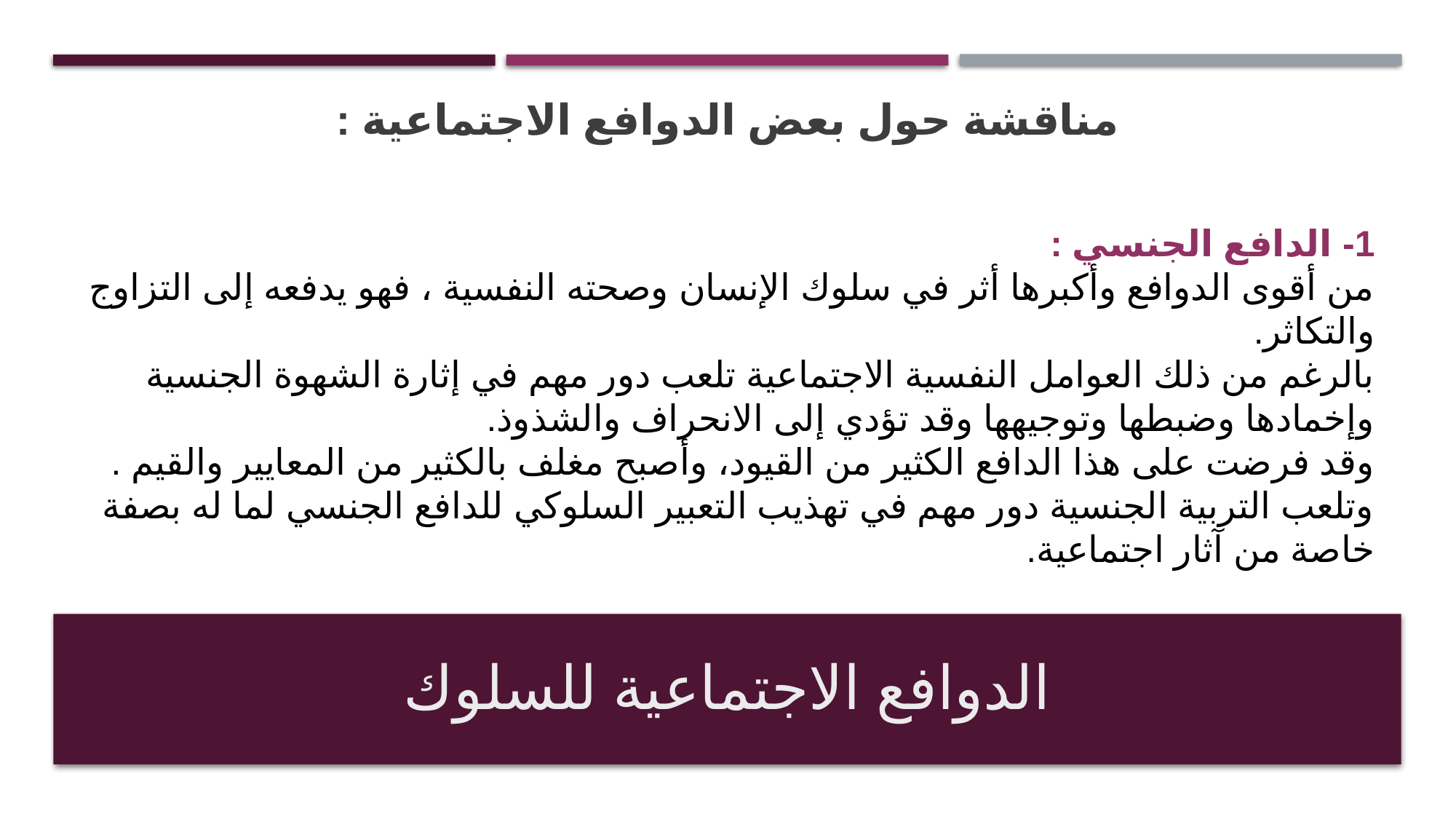

مناقشة حول بعض الدوافع الاجتماعية :

1- الدافع الجنسي :
من أقوى الدوافع وأكبرها أثر في سلوك الإنسان وصحته النفسية ، فهو يدفعه إلى التزاوج والتكاثر.
بالرغم من ذلك العوامل النفسية الاجتماعية تلعب دور مهم في إثارة الشهوة الجنسية وإخمادها وضبطها وتوجيهها وقد تؤدي إلى الانحراف والشذوذ.
وقد فرضت على هذا الدافع الكثير من القيود، وأصبح مغلف بالكثير من المعايير والقيم .
وتلعب التربية الجنسية دور مهم في تهذيب التعبير السلوكي للدافع الجنسي لما له بصفة خاصة من آثار اجتماعية.
# الدوافع الاجتماعية للسلوك